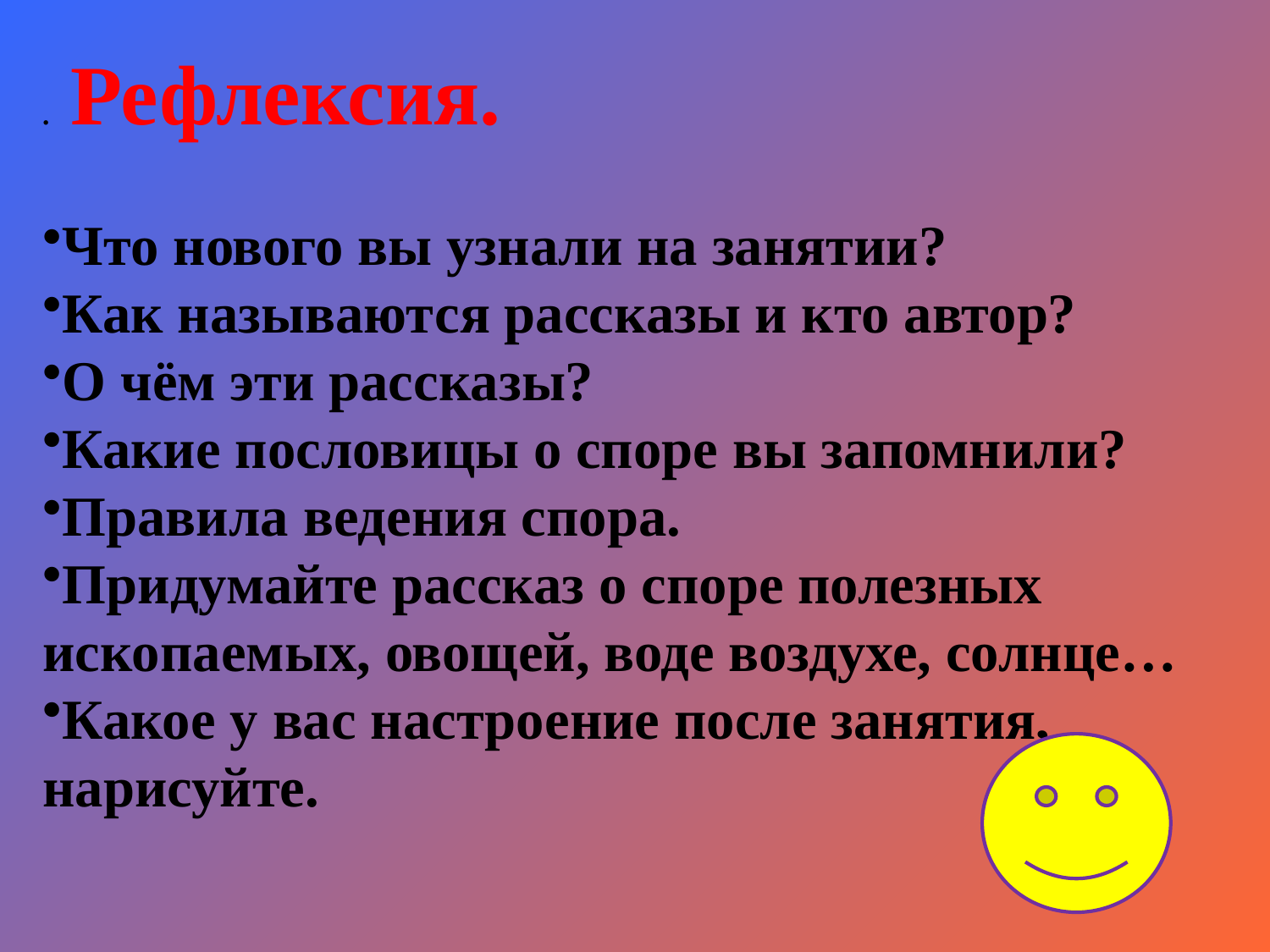

.   Рефлексия.

Что нового вы узнали на занятии?
Как называются рассказы и кто автор?
О чём эти рассказы?
Какие пословицы о споре вы запомнили?
Правила ведения спора.
Придумайте рассказ о споре полезных ископаемых, овощей, воде воздухе, солнце…
Какое у вас настроение после занятия, нарисуйте.